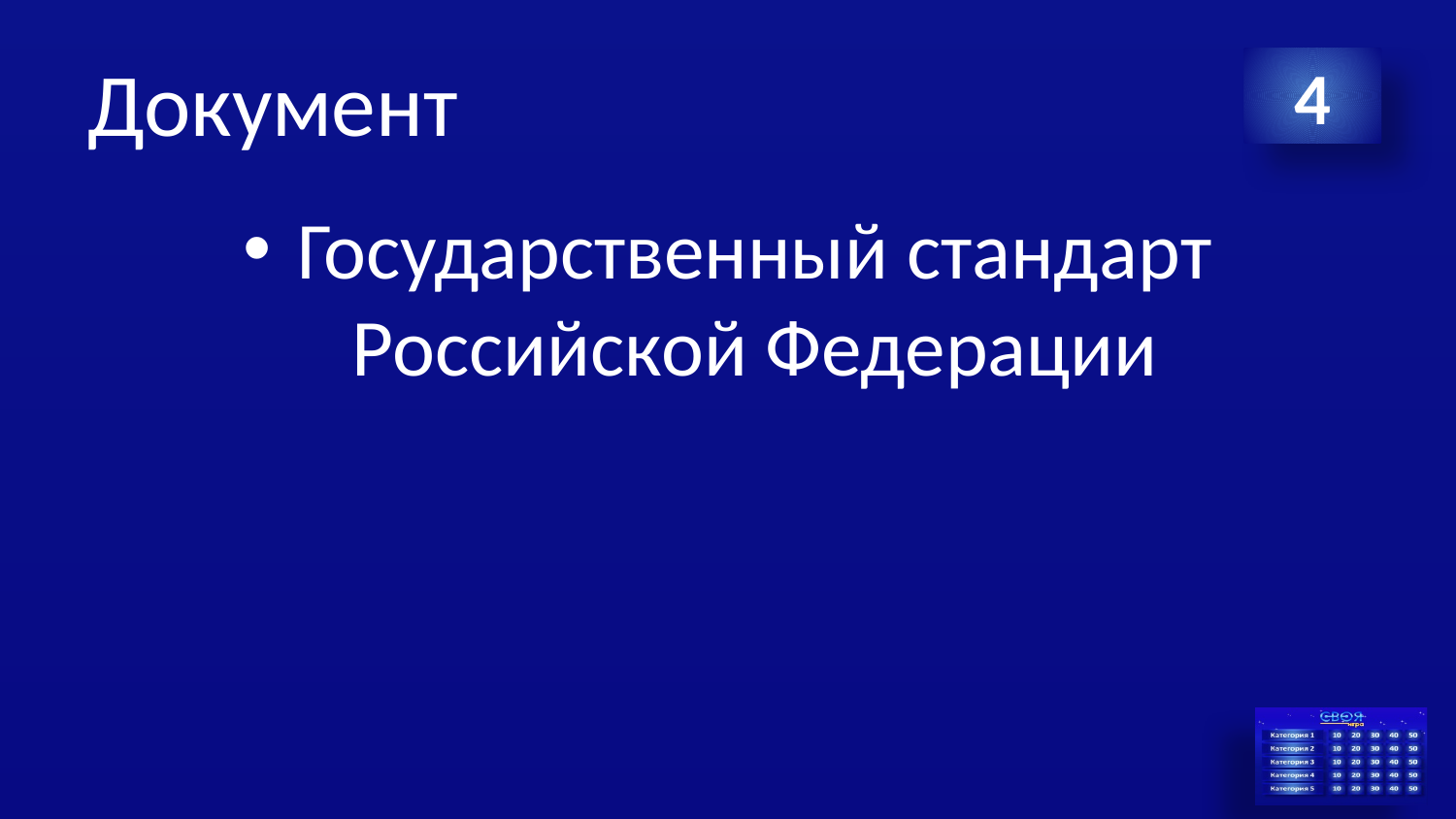

# Документ
4
Государственный стандарт Российской Федерации